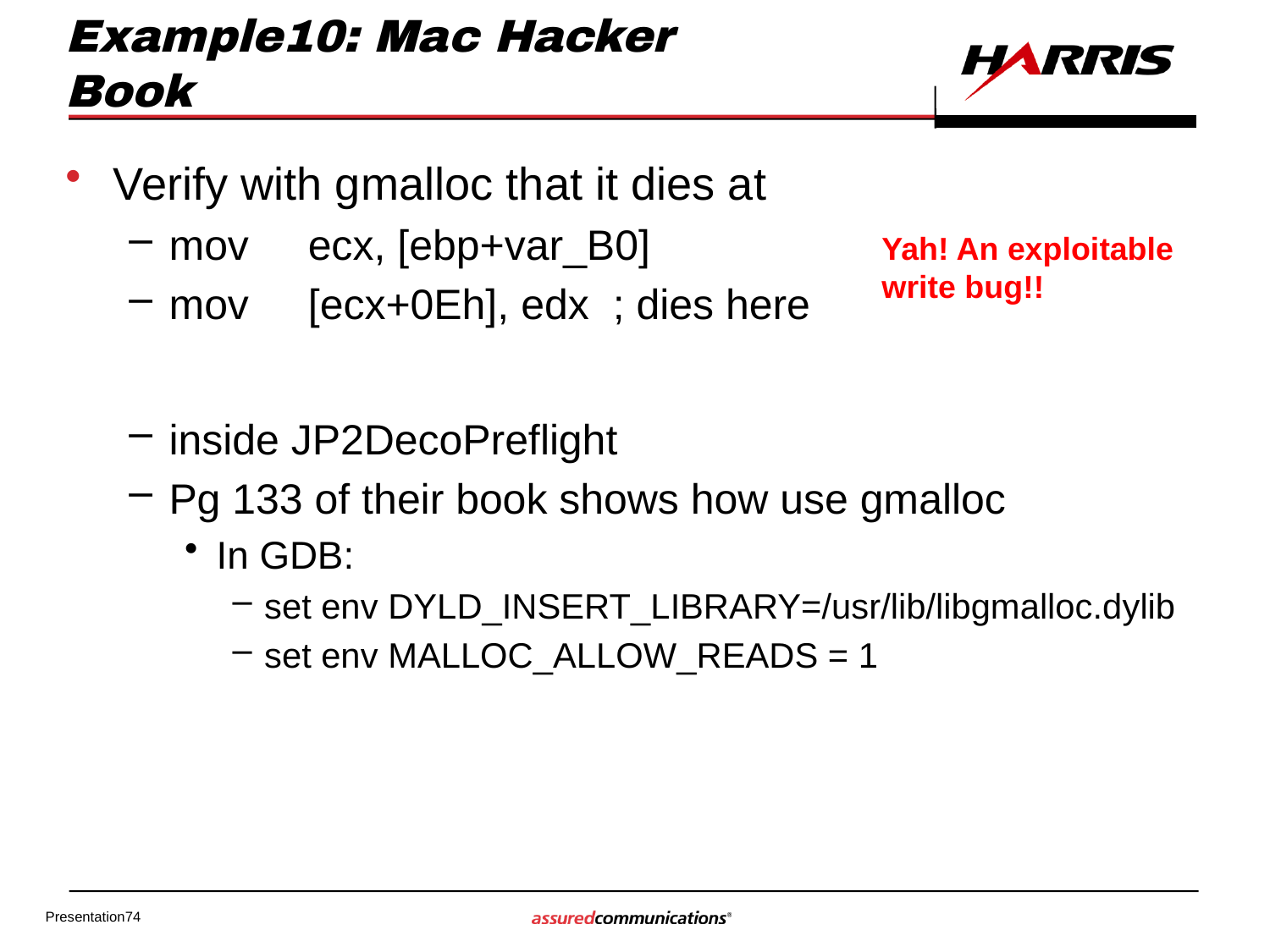

# Example10: Mac Hacker Book
Verify with gmalloc that it dies at
mov     ecx, [ebp+var_B0]
mov     [ecx+0Eh], edx  ; dies here

inside JP2DecoPreflight
Pg 133 of their book shows how use gmalloc
In GDB:
set env DYLD_INSERT_LIBRARY=/usr/lib/libgmalloc.dylib
set env MALLOC_ALLOW_READS = 1

Yah! An exploitable
write bug!!